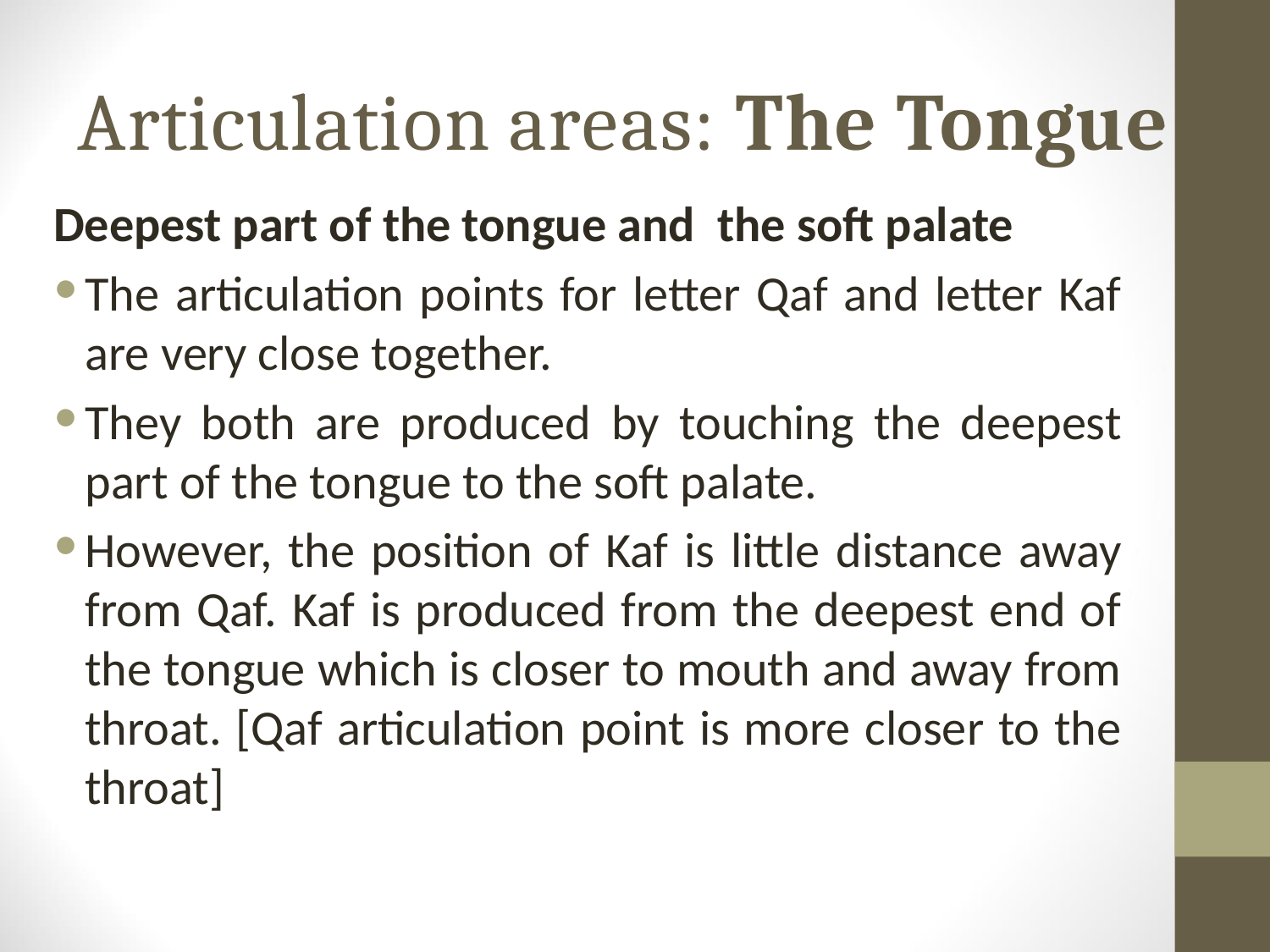

# Articulation areas: The Tongue
Deepest part of the tongue and  the soft palate
The articulation points for letter Qaf and letter Kaf are very close together.
They both are produced by touching the deepest part of the tongue to the soft palate.
However, the position of Kaf is little distance away from Qaf. Kaf is produced from the deepest end of the tongue which is closer to mouth and away from throat. [Qaf articulation point is more closer to the throat]